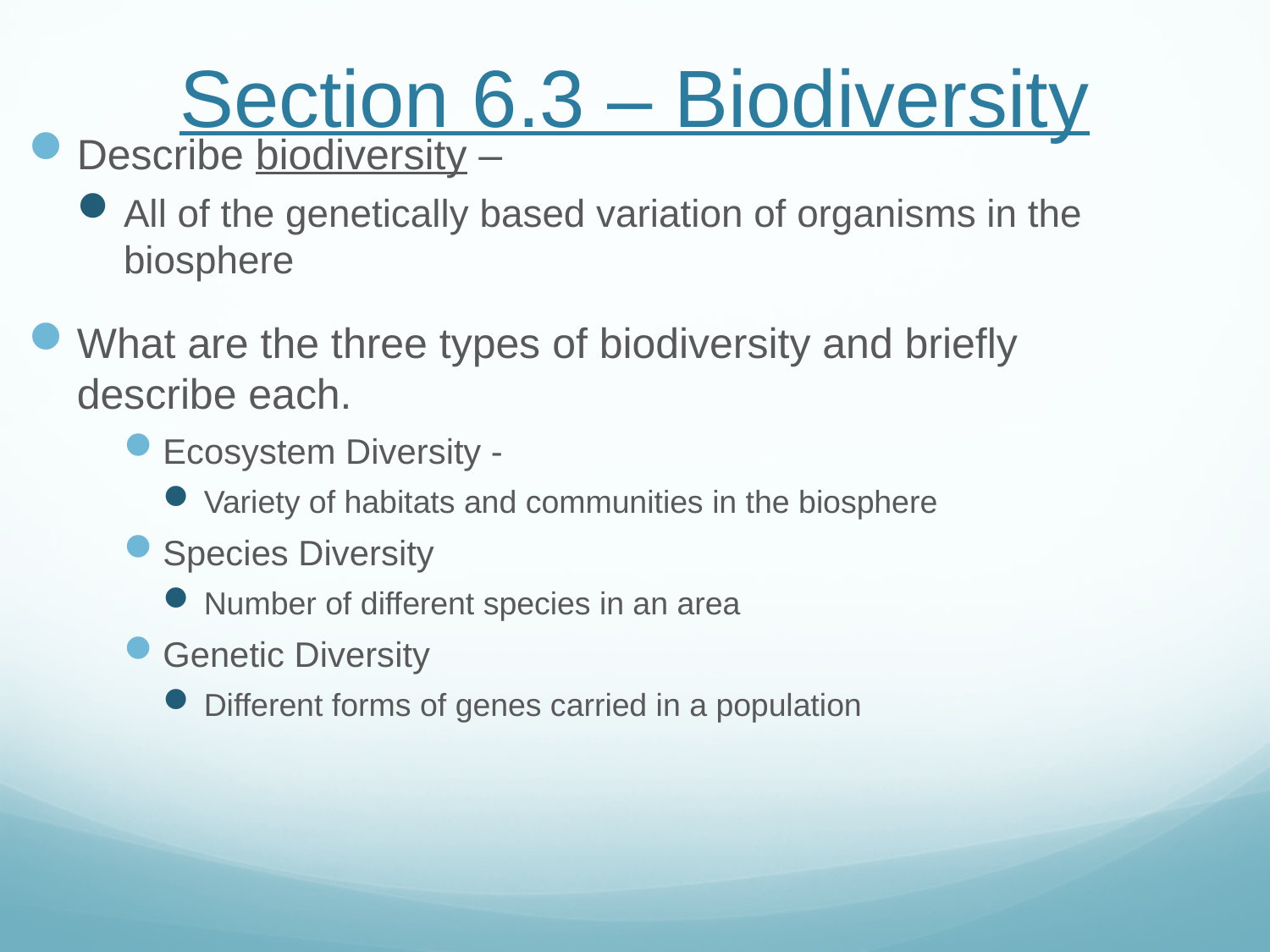

# Section 6.3 – Biodiversity
Describe biodiversity –
All of the genetically based variation of organisms in the biosphere
What are the three types of biodiversity and briefly describe each.
Ecosystem Diversity -
Variety of habitats and communities in the biosphere
Species Diversity
Number of different species in an area
Genetic Diversity
Different forms of genes carried in a population